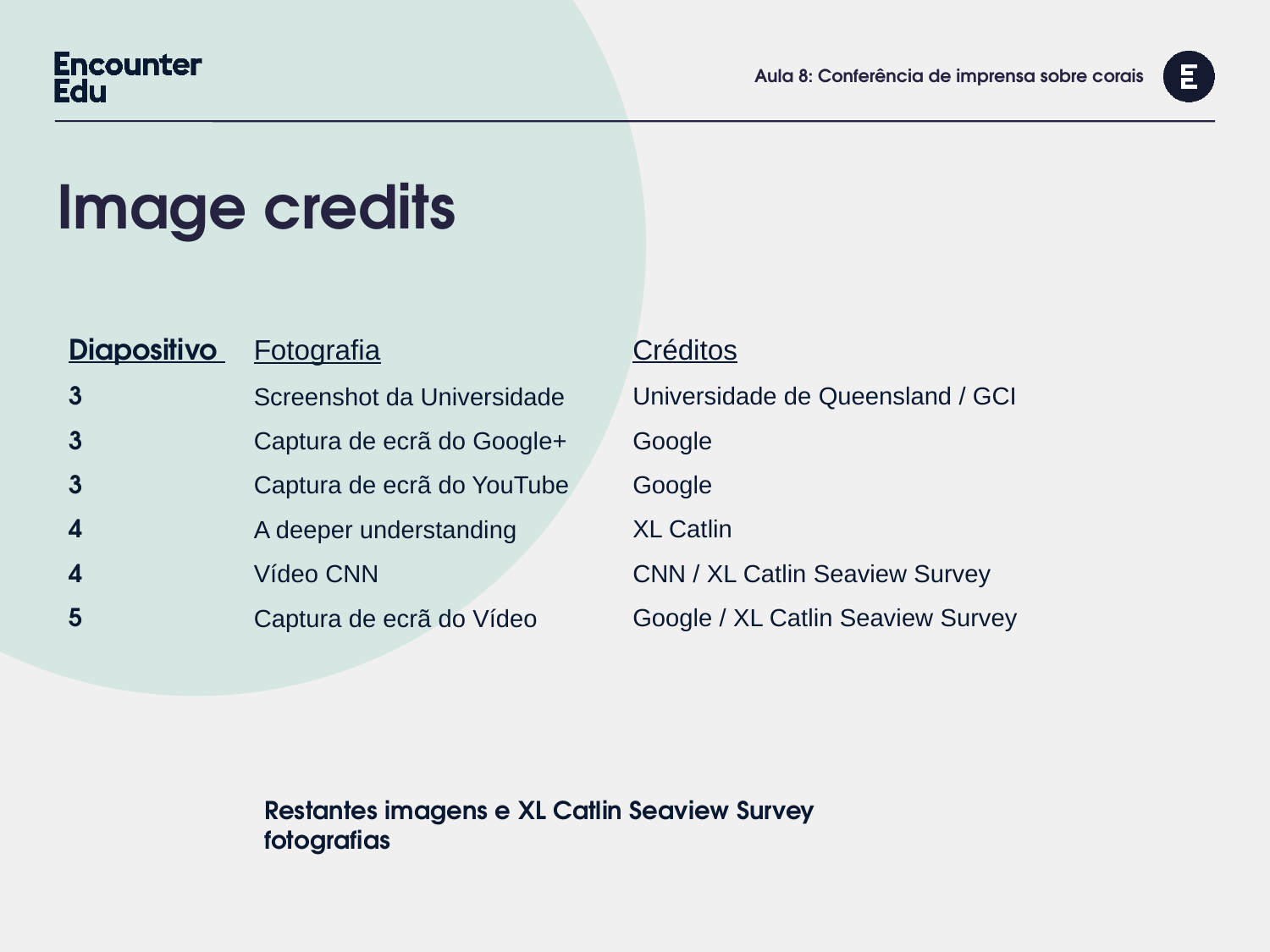

# Aula 8: Conferência de imprensa sobre corais
Diapositivo
3
3
3
4
4
5
Créditos
Universidade de Queensland / GCI
Google
Google
XL Catlin
CNN / XL Catlin Seaview Survey
Google / XL Catlin Seaview Survey

Fotografia
Screenshot da Universidade
Captura de ecrã do Google+
Captura de ecrã do YouTube
A deeper understanding
Vídeo CNN
Captura de ecrã do Vídeo
Restantes imagens e 	XL Catlin Seaview Survey
fotografias